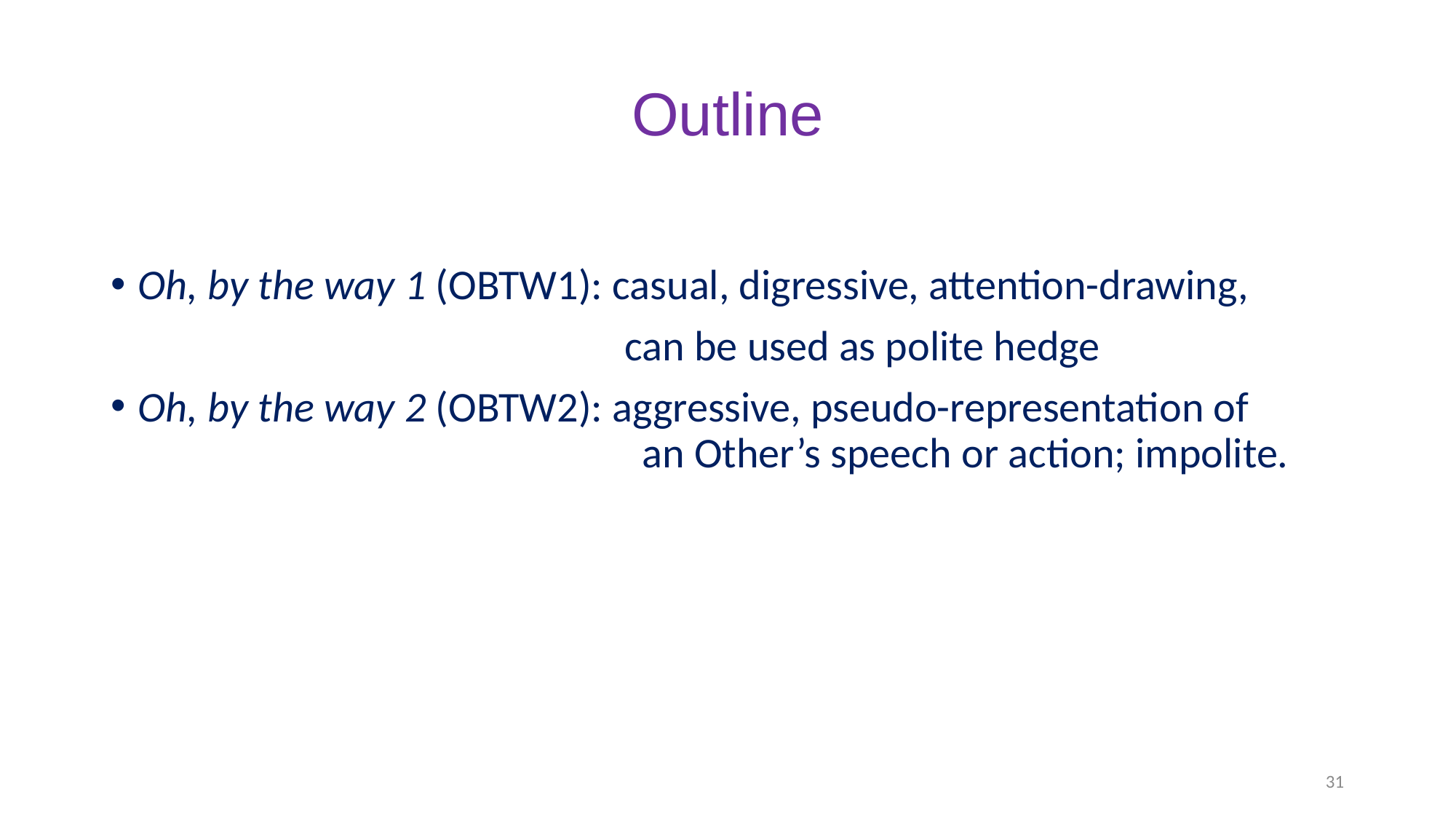

# Outline
Oh, by the way 1 (OBTW1): casual, digressive, attention-drawing,
				        can be used as polite hedge
Oh, by the way 2 (OBTW2): aggressive, pseudo-representation of 					       an Other’s speech or action; impolite.

31